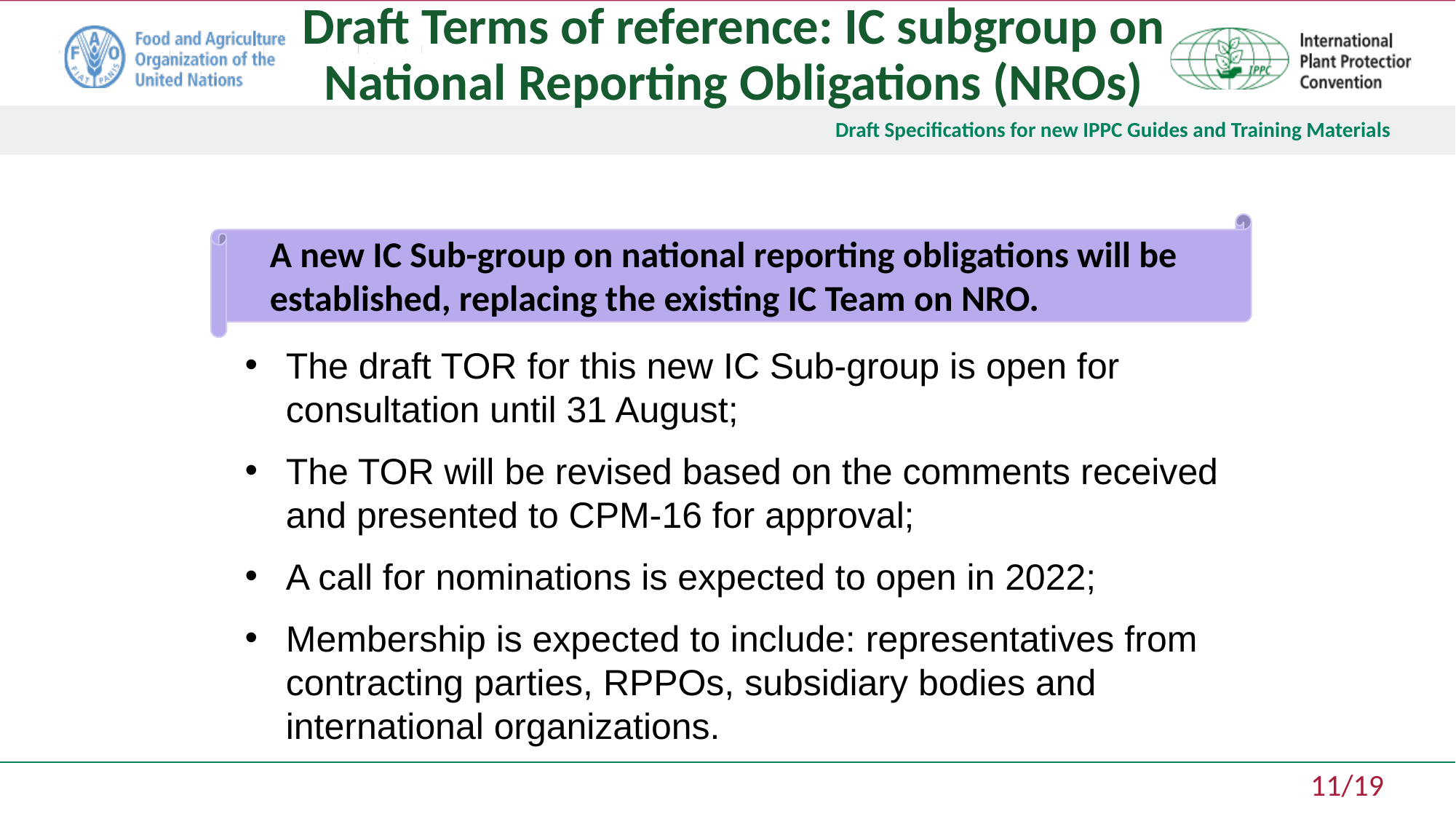

Draft Terms of reference: IC subgroup on National Reporting Obligations (NROs)

A new IC Sub-group on national reporting obligations will be established, replacing the existing IC Team on NRO.
The draft TOR for this new IC Sub-group is open for consultation until 31 August;
The TOR will be revised based on the comments received and presented to CPM-16 for approval;
A call for nominations is expected to open in 2022;
Membership is expected to include: representatives from contracting parties, RPPOs, subsidiary bodies and international organizations.